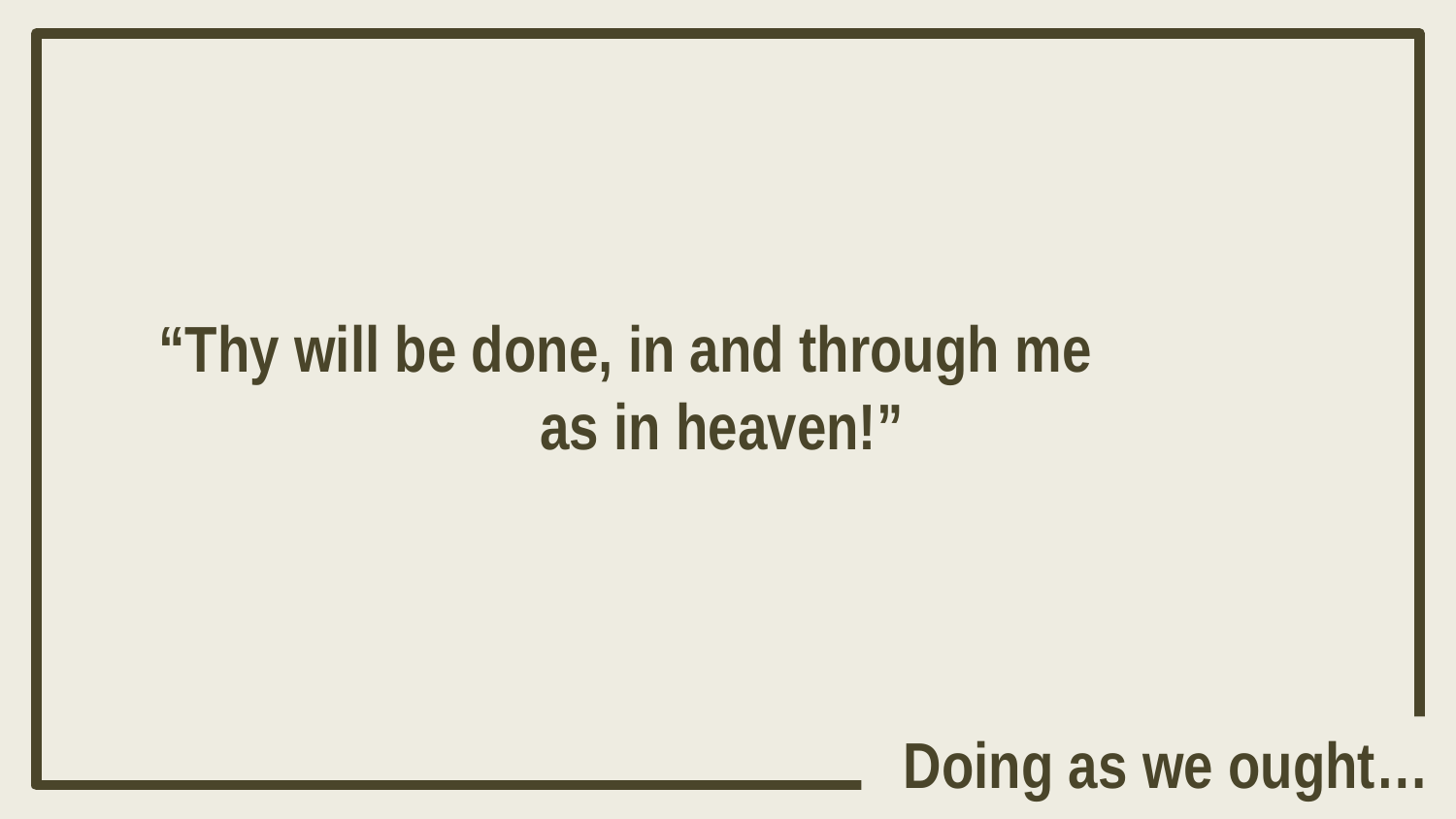

“Thy will be done, in and through me              as in heaven!”
Doing as we ought…